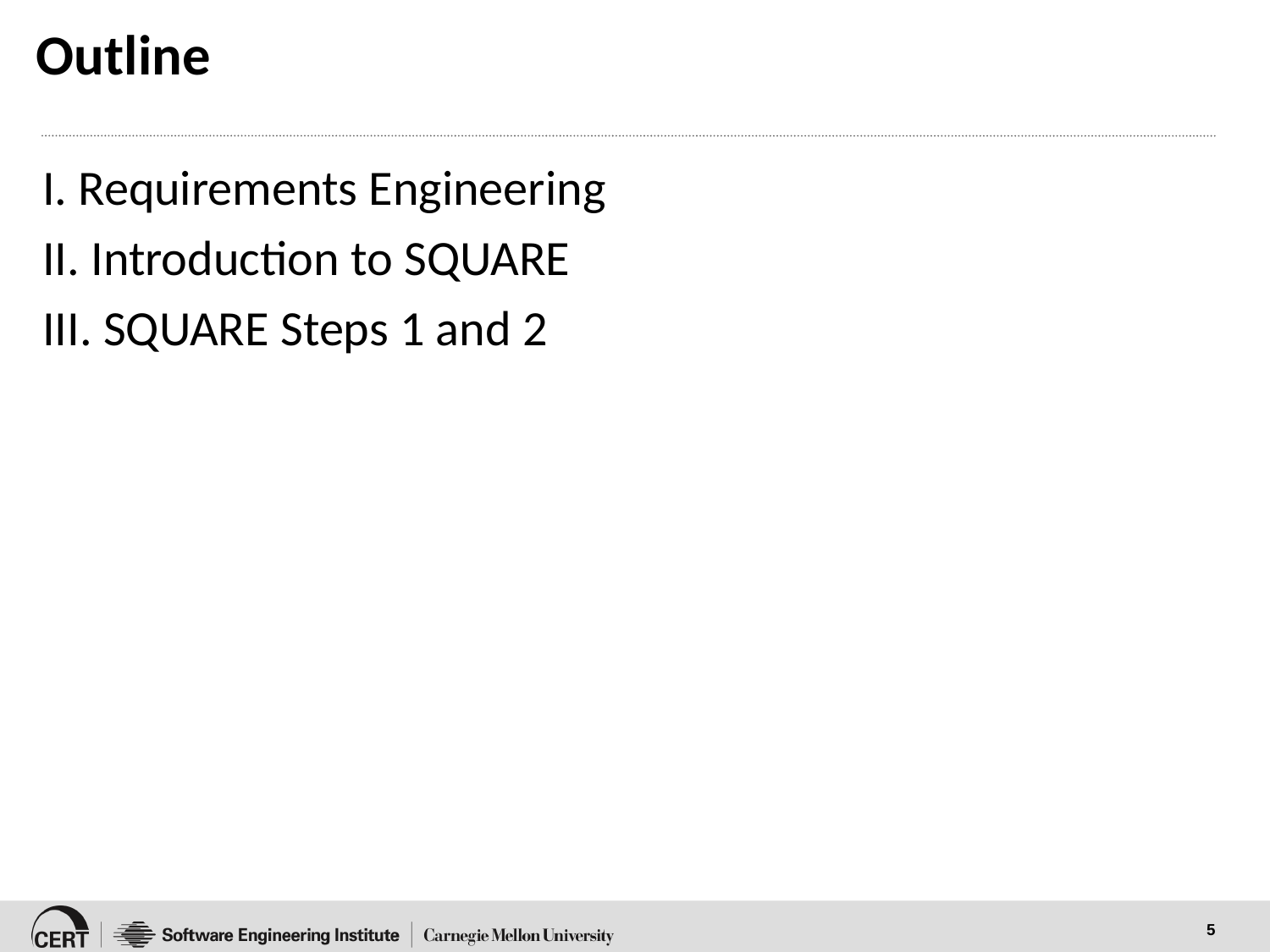

# Outline
I. Requirements Engineering
II. Introduction to SQUARE
III. SQUARE Steps 1 and 2